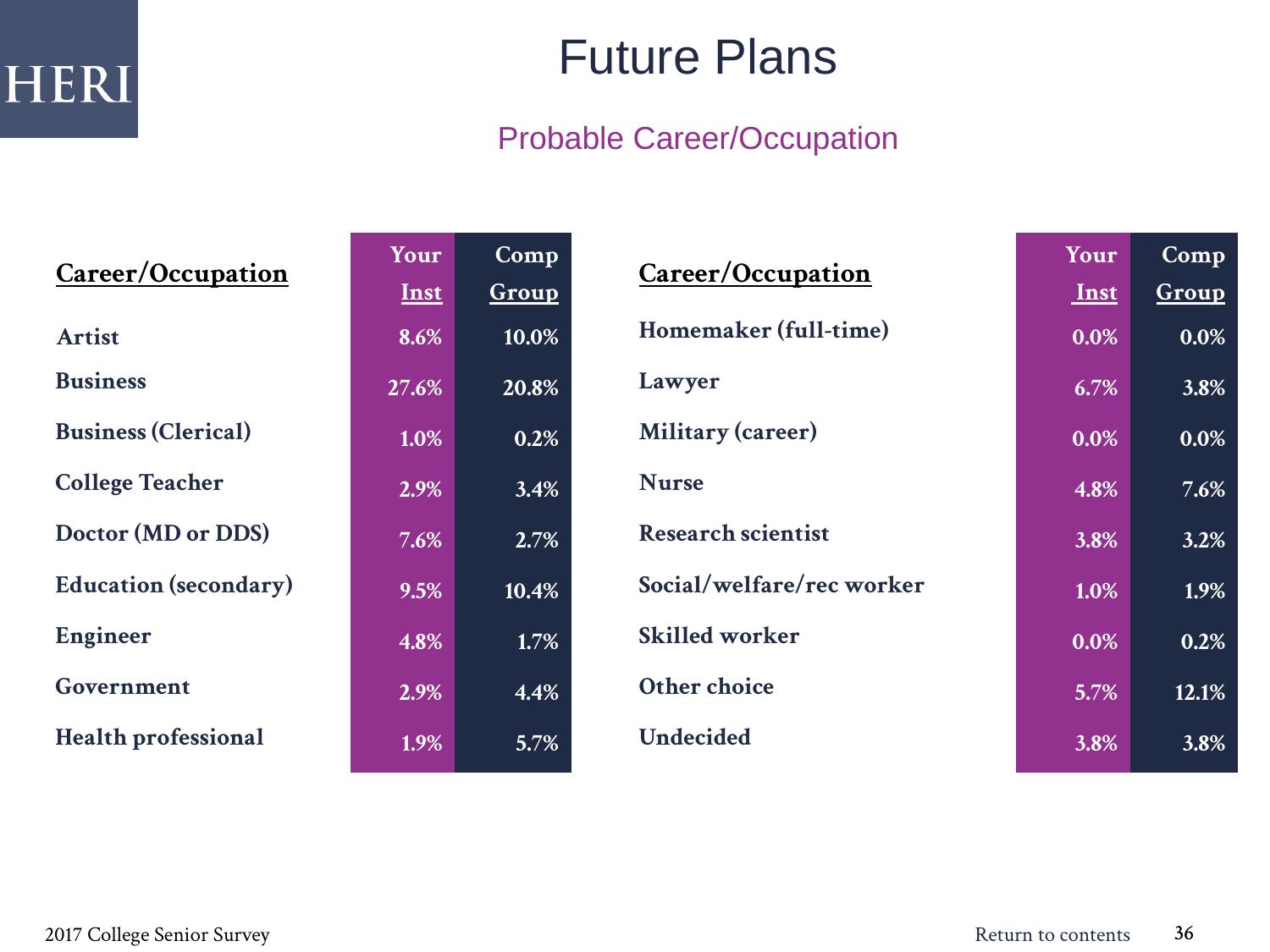

Future Plans
Probable Career/Occupation
| Career/Occupation | Your Inst | Comp Group |  | Career/Occupation | Your Inst | Comp Group |
| --- | --- | --- | --- | --- | --- | --- |
| Artist | 8.6% | 10.0% |  | Homemaker (full-time) | 0.0% | 0.0% |
| Business | 27.6% | 20.8% |  | Lawyer | 6.7% | 3.8% |
| Business (Clerical) | 1.0% | 0.2% |  | Military (career) | 0.0% | 0.0% |
| College Teacher | 2.9% | 3.4% |  | Nurse | 4.8% | 7.6% |
| Doctor (MD or DDS) | 7.6% | 2.7% |  | Research scientist | 3.8% | 3.2% |
| Education (secondary) | 9.5% | 10.4% |  | Social/welfare/rec worker | 1.0% | 1.9% |
| Engineer | 4.8% | 1.7% |  | Skilled worker | 0.0% | 0.2% |
| Government | 2.9% | 4.4% |  | Other choice | 5.7% | 12.1% |
| Health professional | 1.9% | 5.7% |  | Undecided | 3.8% | 3.8% |
2017 College Senior Survey
36
36